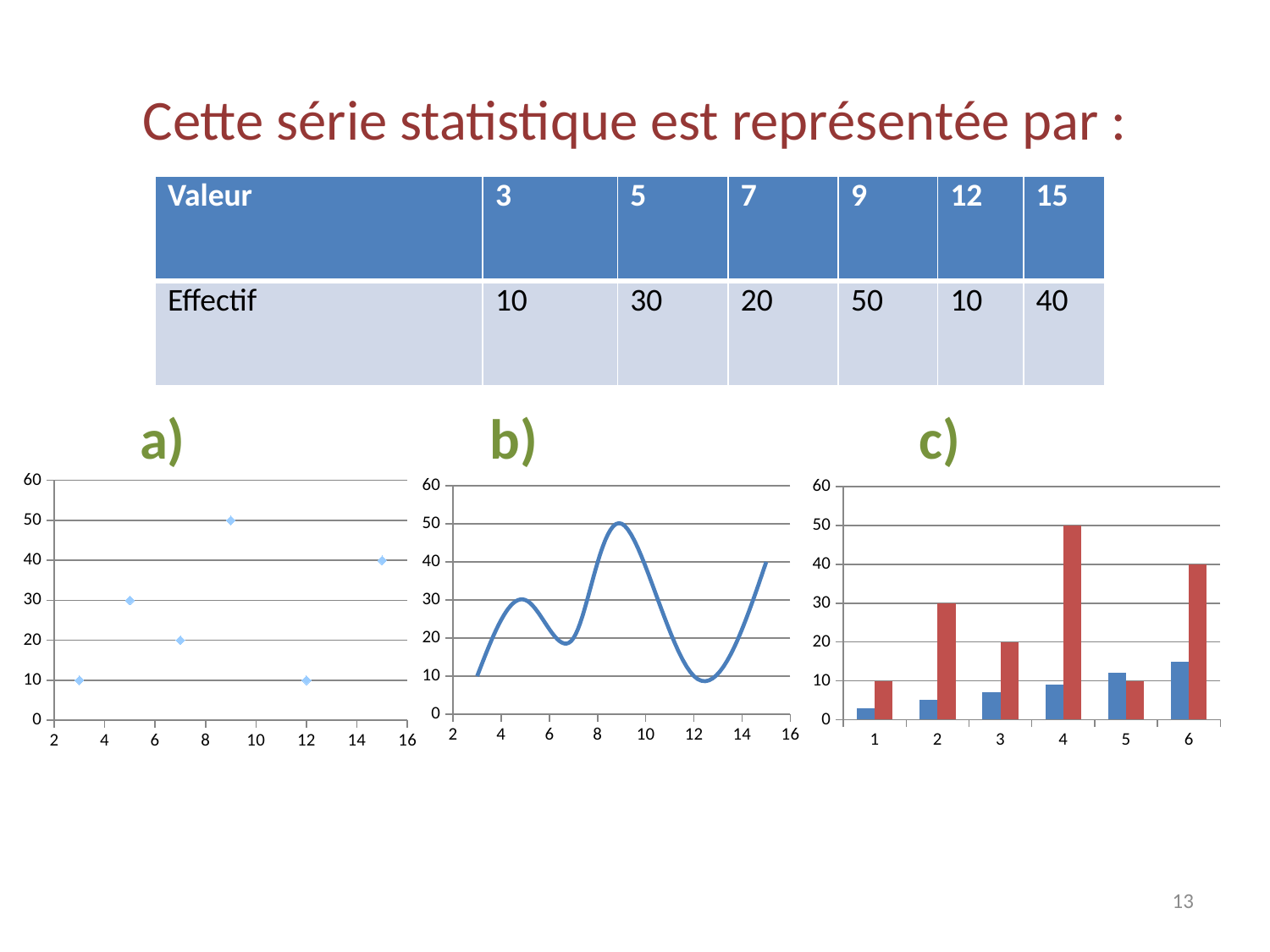

# Cette série statistique est représentée par :
| Valeur | 3 | 5 | 7 | 9 | 12 | 15 |
| --- | --- | --- | --- | --- | --- | --- |
| Effectif | 10 | 30 | 20 | 50 | 10 | 40 |
          a)                        b)                              c)

### Chart

| Category |  |
|---|---|

### Chart

| Category |  |
|---|---|

### Chart

| Category |  |  |
|---|---|---|
13